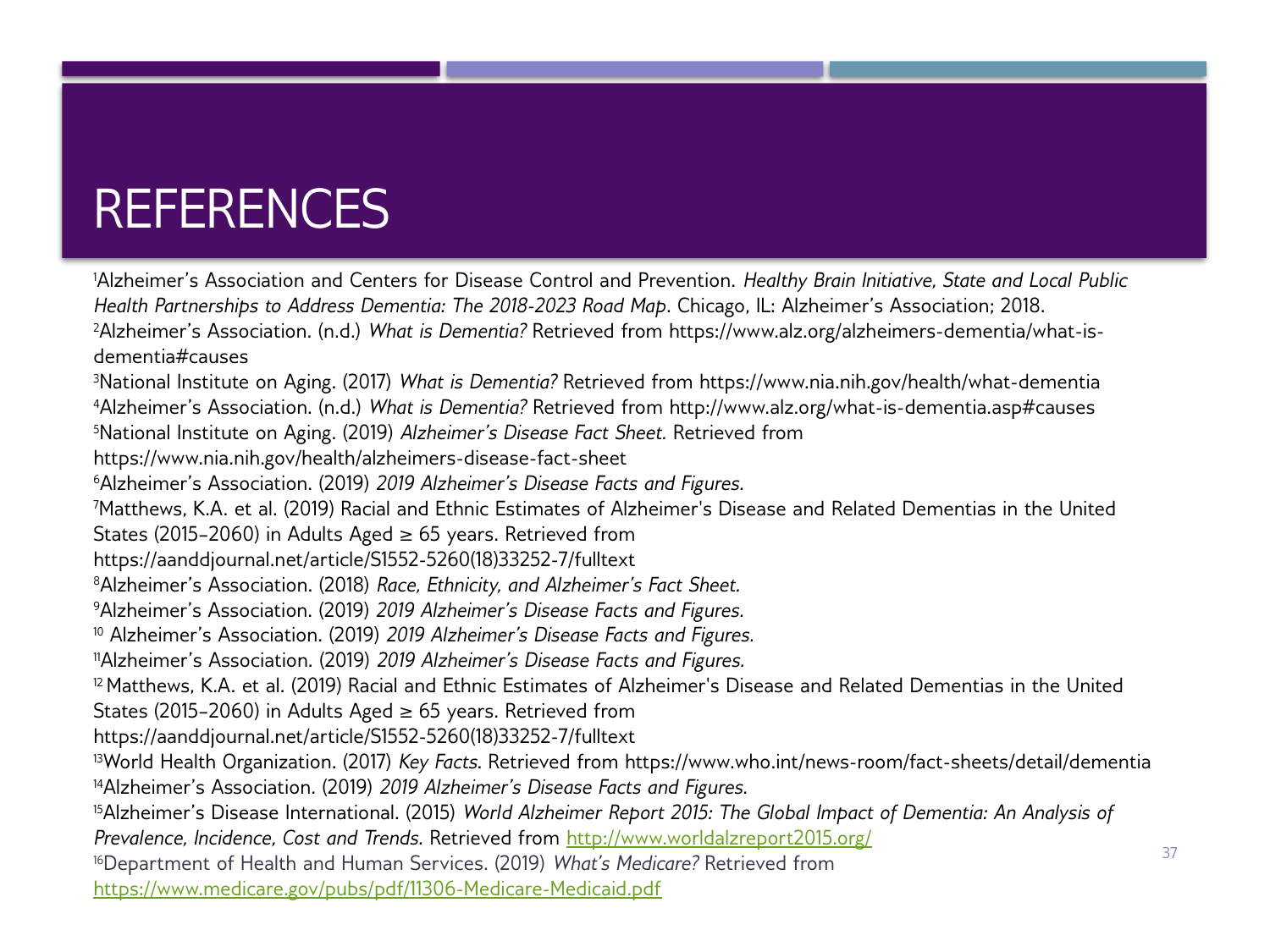

# References
1Alzheimer’s Association and Centers for Disease Control and Prevention. Healthy Brain Initiative, State and Local Public Health Partnerships to Address Dementia: The 2018-2023 Road Map. Chicago, IL: Alzheimer’s Association; 2018.
2Alzheimer’s Association. (n.d.) What is Dementia? Retrieved from https://www.alz.org/alzheimers-dementia/what-is-dementia#causes
3National Institute on Aging. (2017) What is Dementia? Retrieved from https://www.nia.nih.gov/health/what-dementia
4Alzheimer’s Association. (n.d.) What is Dementia? Retrieved from http://www.alz.org/what-is-dementia.asp#causes
5National Institute on Aging. (2019) Alzheimer’s Disease Fact Sheet. Retrieved from https://www.nia.nih.gov/health/alzheimers-disease-fact-sheet
6Alzheimer’s Association. (2019) 2019 Alzheimer’s Disease Facts and Figures.
7Matthews, K.A. et al. (2019) Racial and Ethnic Estimates of Alzheimer's Disease and Related Dementias in the United States (2015–2060) in Adults Aged ≥ 65 years. Retrieved from https://aanddjournal.net/article/S1552-5260(18)33252-7/fulltext
8Alzheimer’s Association. (2018) Race, Ethnicity, and Alzheimer’s Fact Sheet.
9Alzheimer’s Association. (2019) 2019 Alzheimer’s Disease Facts and Figures.
10 Alzheimer’s Association. (2019) 2019 Alzheimer’s Disease Facts and Figures.
11Alzheimer’s Association. (2019) 2019 Alzheimer’s Disease Facts and Figures.
12 Matthews, K.A. et al. (2019) Racial and Ethnic Estimates of Alzheimer's Disease and Related Dementias in the United States (2015–2060) in Adults Aged ≥ 65 years. Retrieved from https://aanddjournal.net/article/S1552-5260(18)33252-7/fulltext
13World Health Organization. (2017) Key Facts. Retrieved from https://www.who.int/news-room/fact-sheets/detail/dementia
14Alzheimer’s Association. (2019) 2019 Alzheimer’s Disease Facts and Figures.
15Alzheimer’s Disease International. (2015) World Alzheimer Report 2015: The Global Impact of Dementia: An Analysis of Prevalence, Incidence, Cost and Trends. Retrieved from http://www.worldalzreport2015.org/
16Department of Health and Human Services. (2019) What’s Medicare? Retrieved from https://www.medicare.gov/pubs/pdf/11306-Medicare-Medicaid.pdf
37